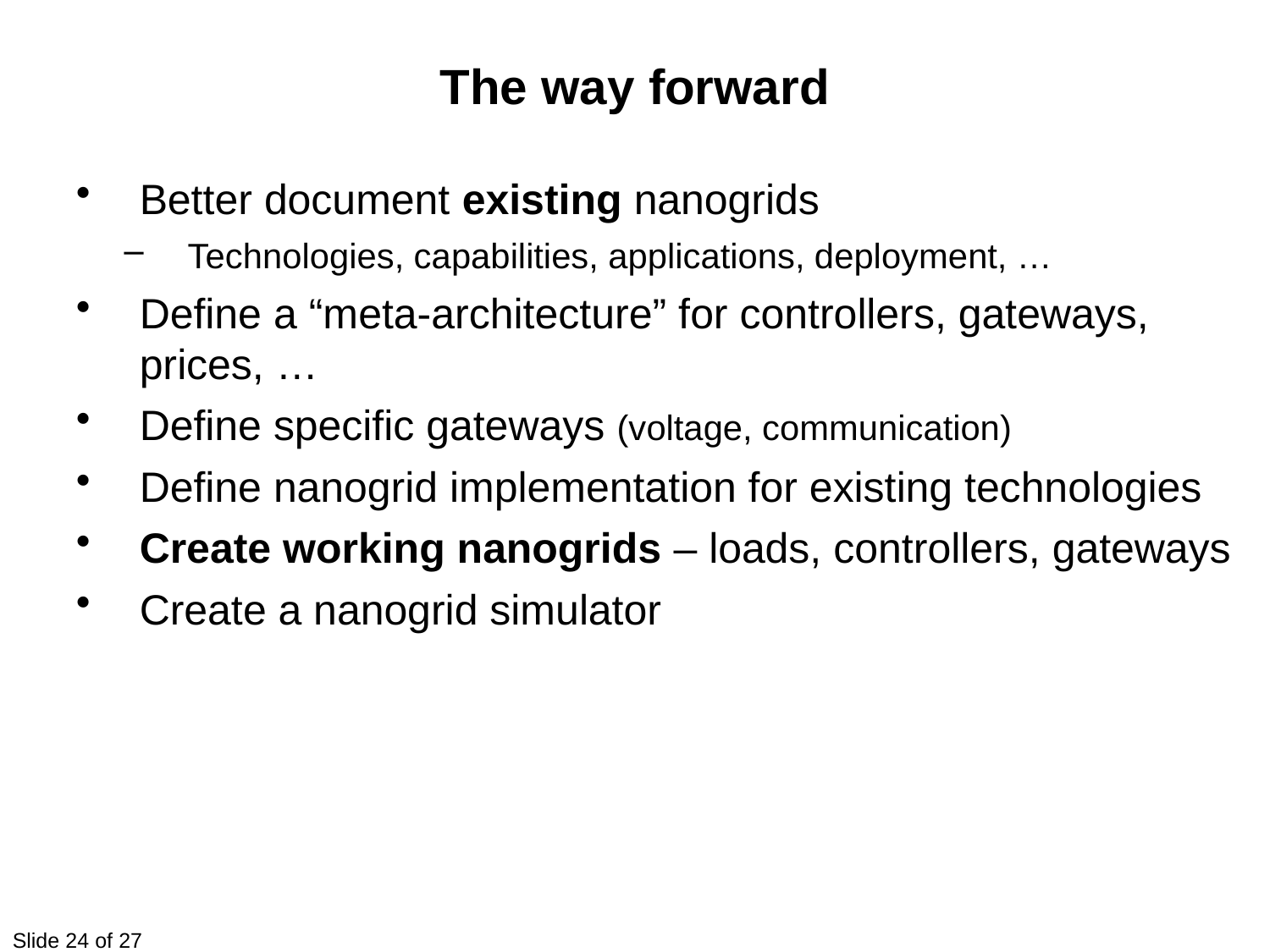

The way forward
Better document existing nanogrids
Technologies, capabilities, applications, deployment, …
Define a “meta-architecture” for controllers, gateways, prices, …
Define specific gateways (voltage, communication)
Define nanogrid implementation for existing technologies
Create working nanogrids – loads, controllers, gateways
Create a nanogrid simulator